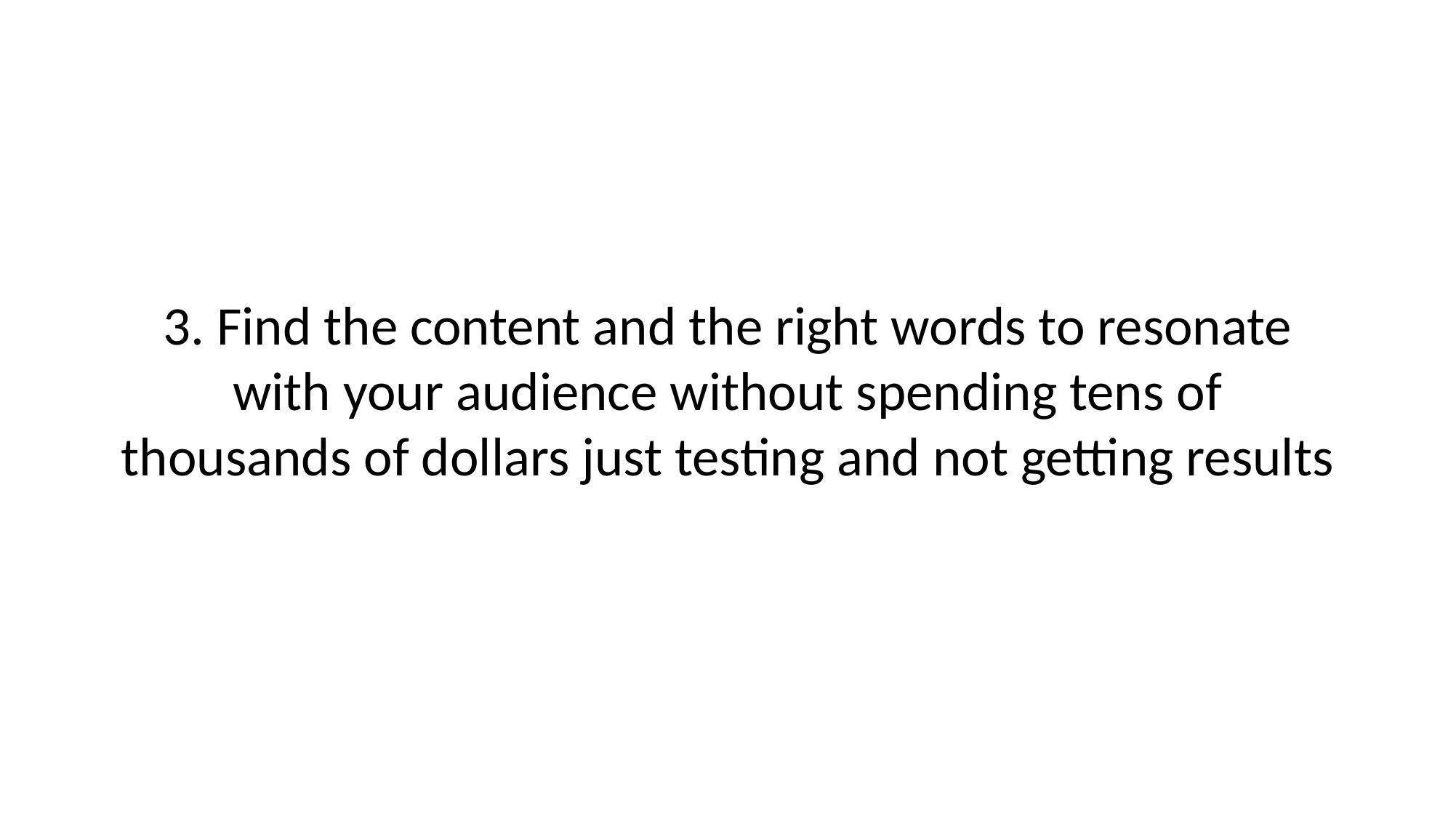

# 3. Find the content and the right words to resonate with your audience without spending tens of thousands of dollars just testing and not getting results